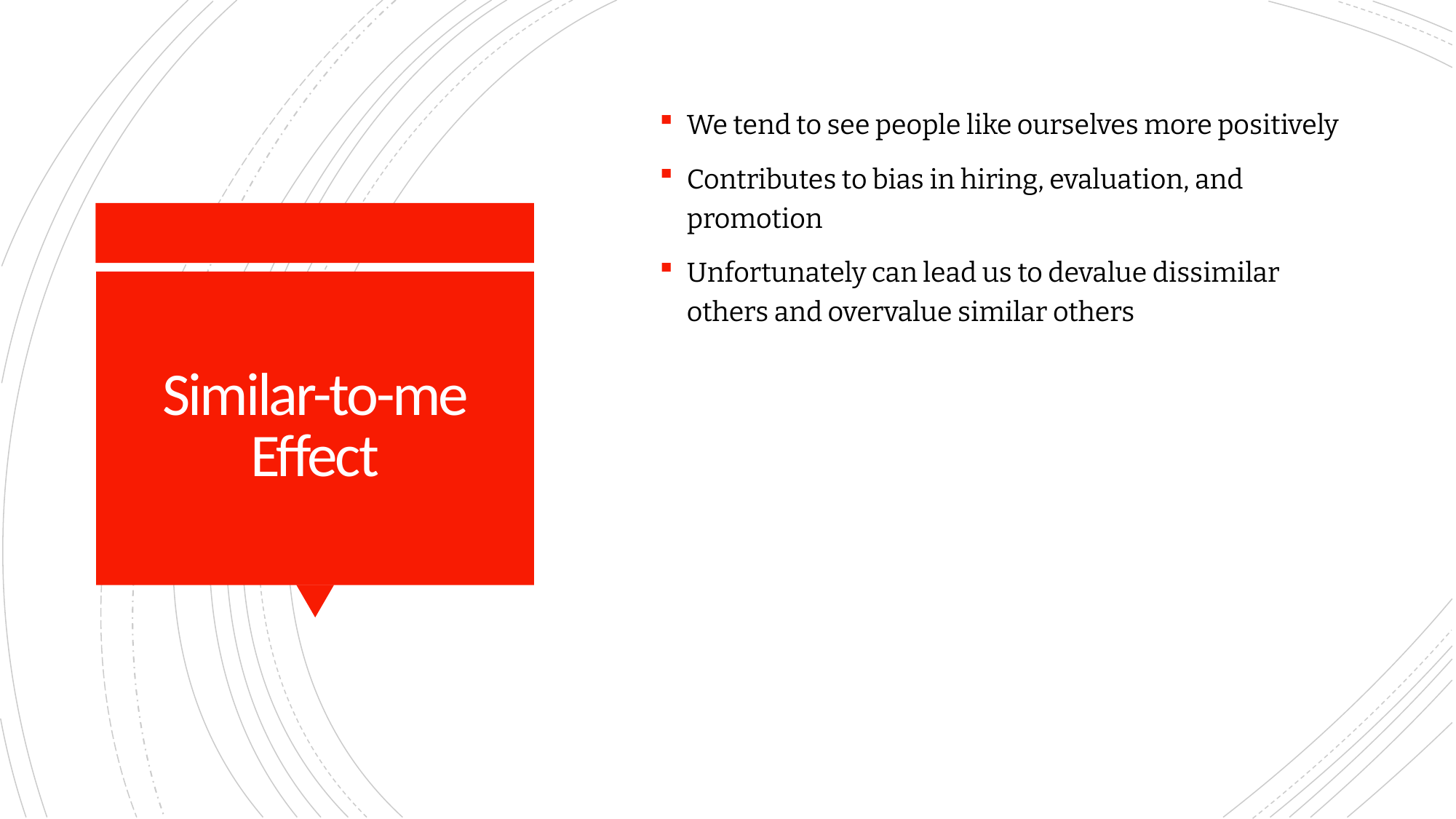

We tend to see people like ourselves more positively
Contributes to bias in hiring, evaluation, and promotion
Unfortunately can lead us to devalue dissimilar others and overvalue similar others
# Similar-to-me Effect